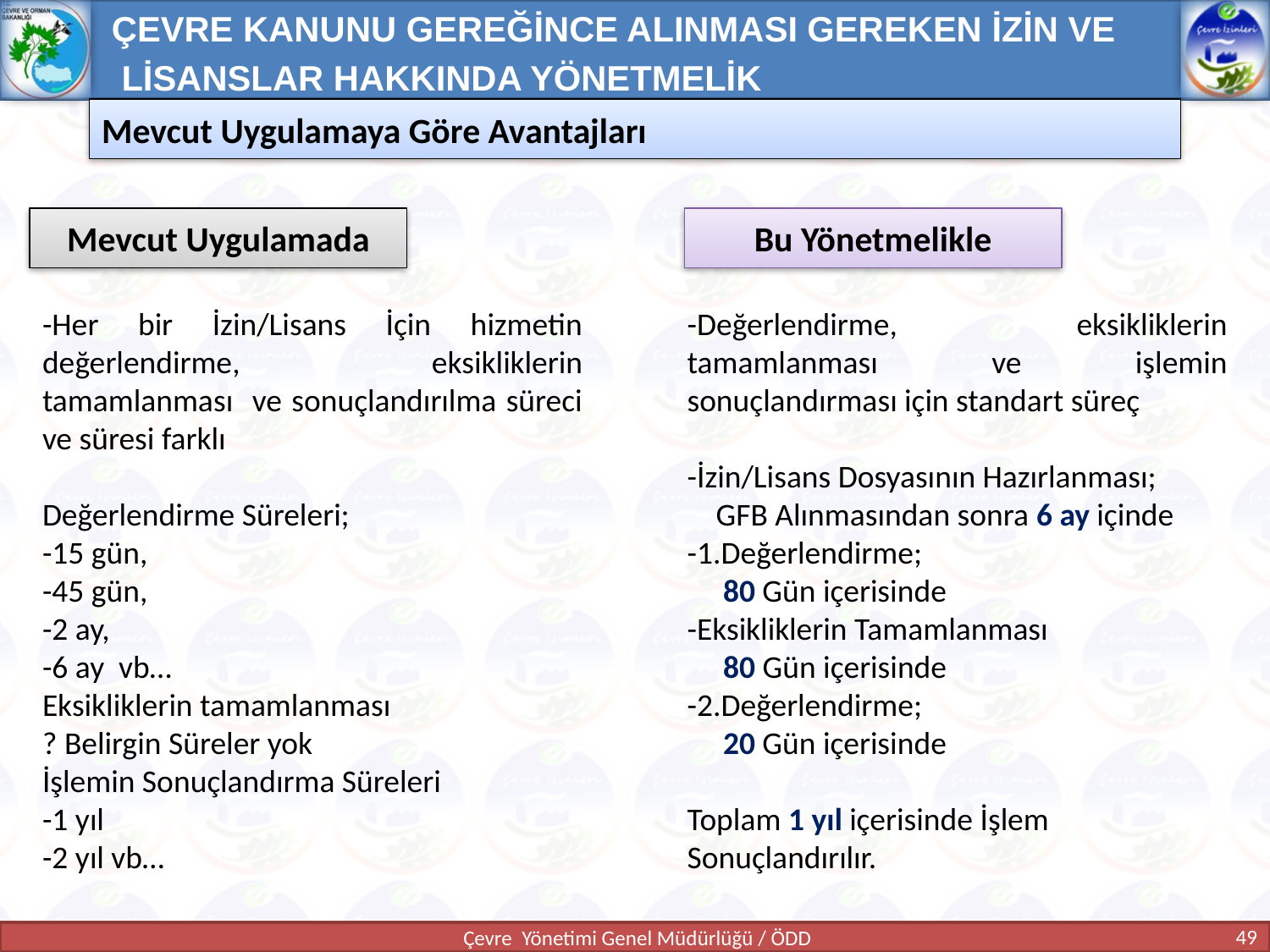

ÇEVRE KANUNU GEREĞİNCE ALINMASI GEREKEN İZİN VE
 LİSANSLAR HAKKINDA YÖNETMELİK
Mevcut Uygulamaya Göre Avantajları
Mevcut Uygulamada
Bu Yönetmelikle
-Her bir İzin/Lisans İçin hizmetin değerlendirme, eksikliklerin tamamlanması  ve sonuçlandırılma süreci ve süresi farklı

Değerlendirme Süreleri;
-15 gün,
-45 gün,
-2 ay,
-6 ay  vb…
Eksikliklerin tamamlanması
? Belirgin Süreler yok
İşlemin Sonuçlandırma Süreleri
-1 yıl
-2 yıl vb…
-Değerlendirme, eksikliklerin tamamlanması ve işlemin sonuçlandırması için standart süreç

-İzin/Lisans Dosyasının Hazırlanması;
    GFB Alınmasından sonra 6 ay içinde
-1.Değerlendirme;
     80 Gün içerisinde
-Eksikliklerin Tamamlanması
     80 Gün içerisinde
-2.Değerlendirme;
     20 Gün içerisinde

Toplam 1 yıl içerisinde İşlem Sonuçlandırılır.
49
Çevre  Yönetimi Genel Müdürlüğü / ÖDD